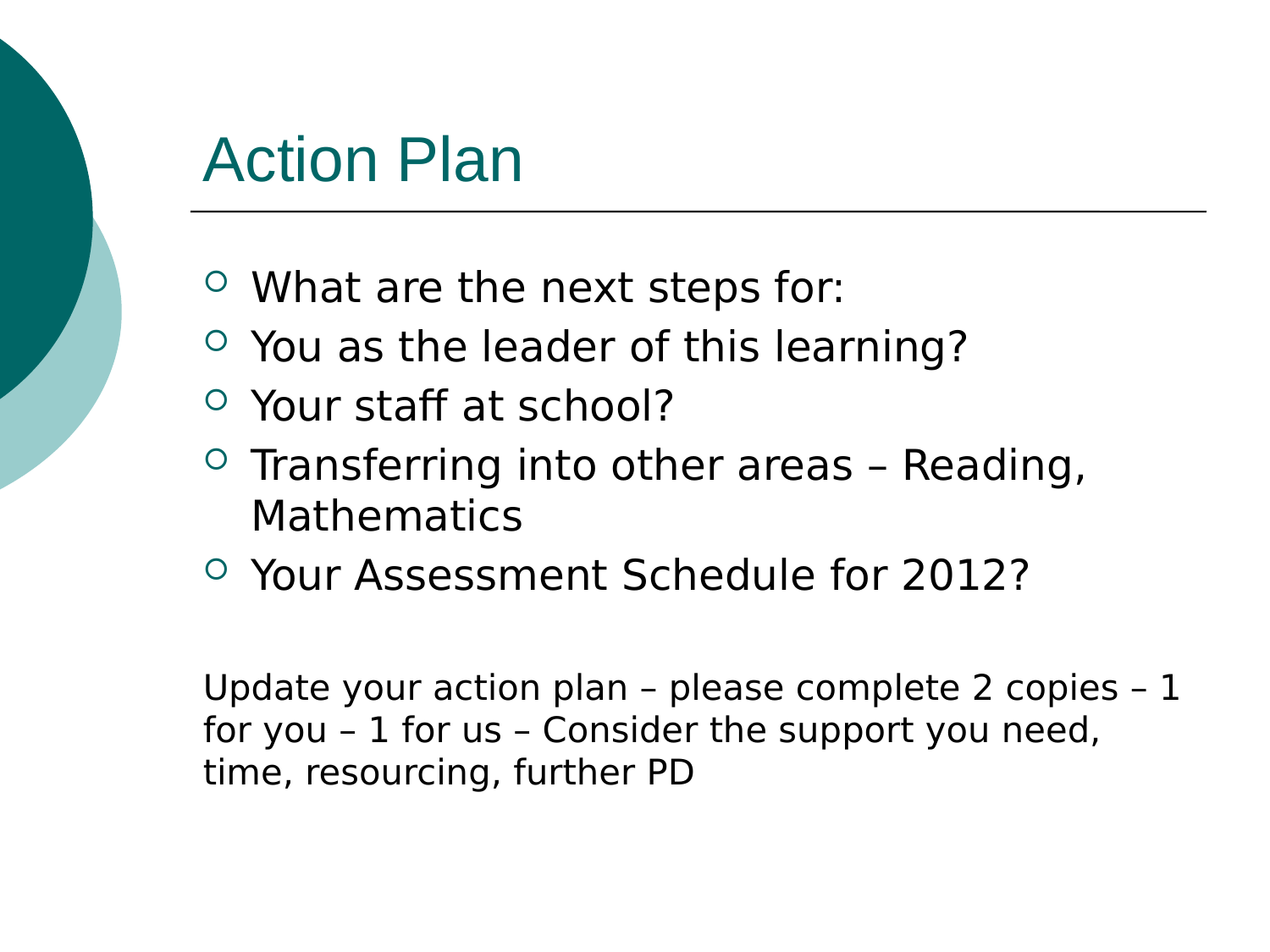

# Action Plan
What are the next steps for:
You as the leader of this learning?
Your staff at school?
Transferring into other areas – Reading, Mathematics
Your Assessment Schedule for 2012?

Update your action plan – please complete 2 copies – 1 for you – 1 for us – Consider the support you need, time, resourcing, further PD